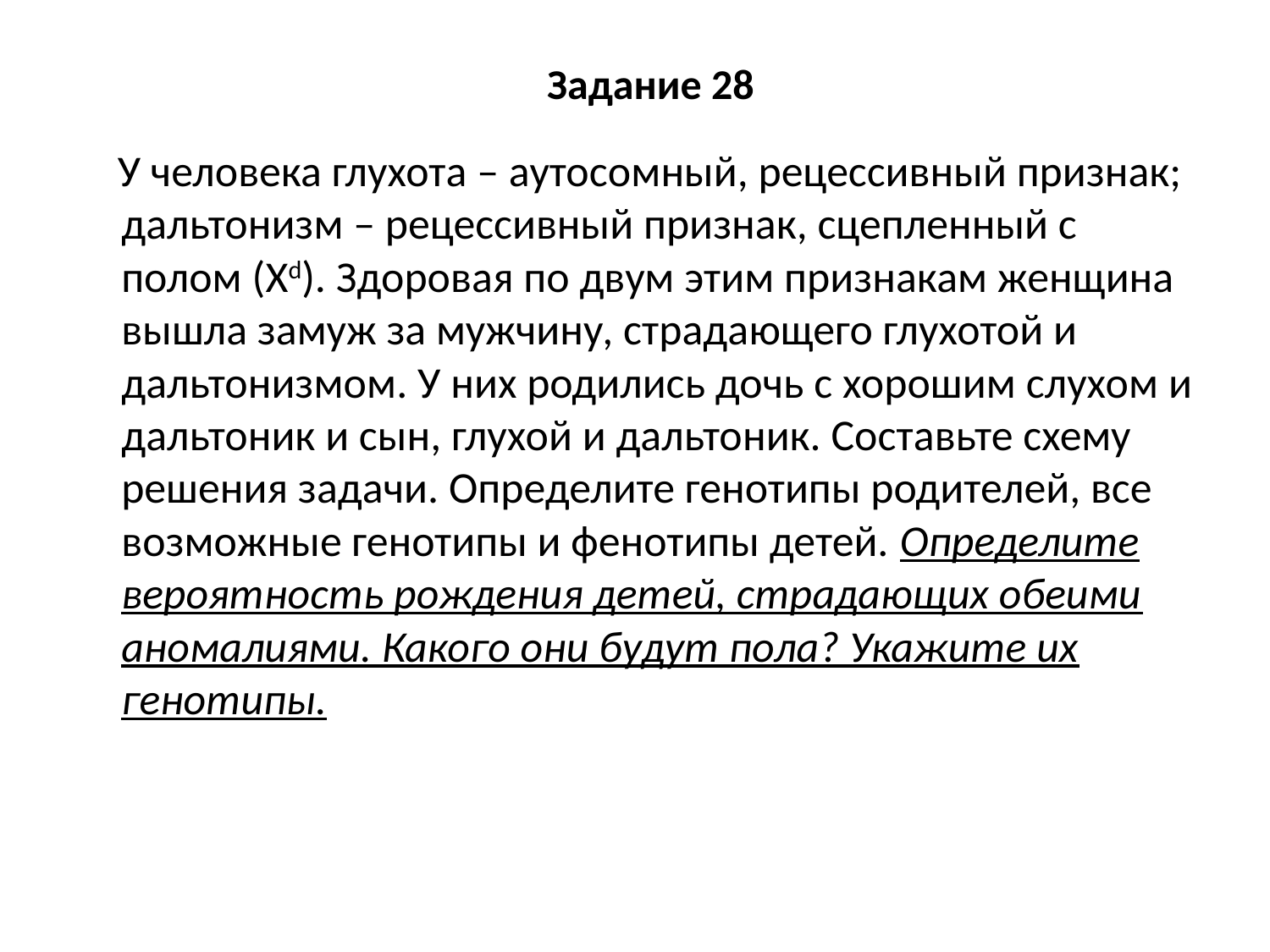

# Задание 28
    У человека глухота – аутосомный, рецессивный признак; дальтонизм – рецессивный признак, сцепленный с полом (Xd). Здоровая по двум этим признакам женщина вышла замуж за мужчину, страдающего глухотой и дальтонизмом. У них родились дочь с хорошим слухом и дальтоник и сын, глухой и дальтоник. Составьте схему решения задачи. Определите генотипы родителей, все возможные генотипы и фенотипы детей. Определите вероятность рождения детей, страдающих обеими аномалиями. Какого они будут пола? Укажите их генотипы.